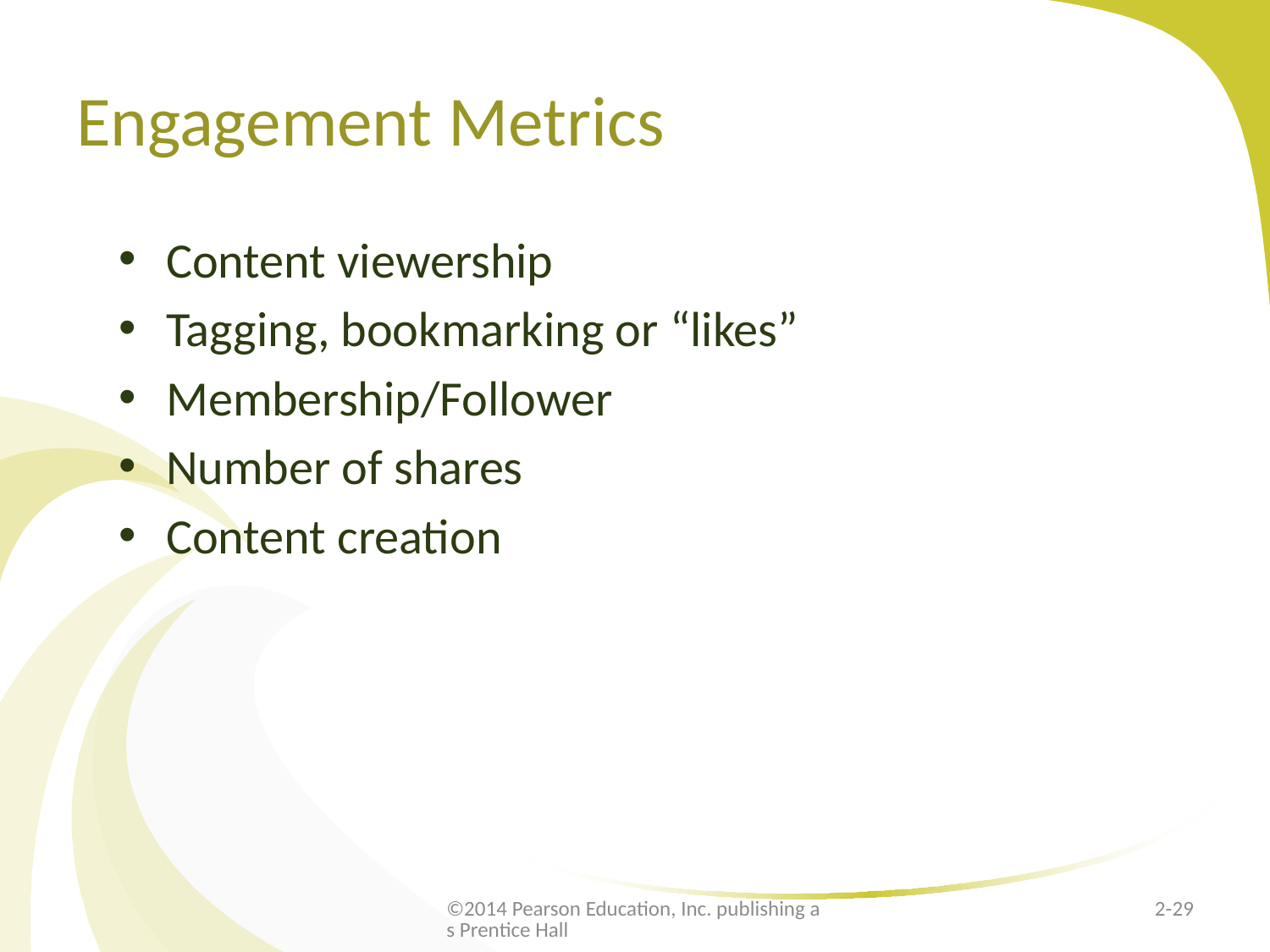

# Engagement Metrics
Content viewership
Tagging, bookmarking or “likes”
Membership/Follower
Number of shares
Content creation
©2014 Pearson Education, Inc. publishing as Prentice Hall
2-29